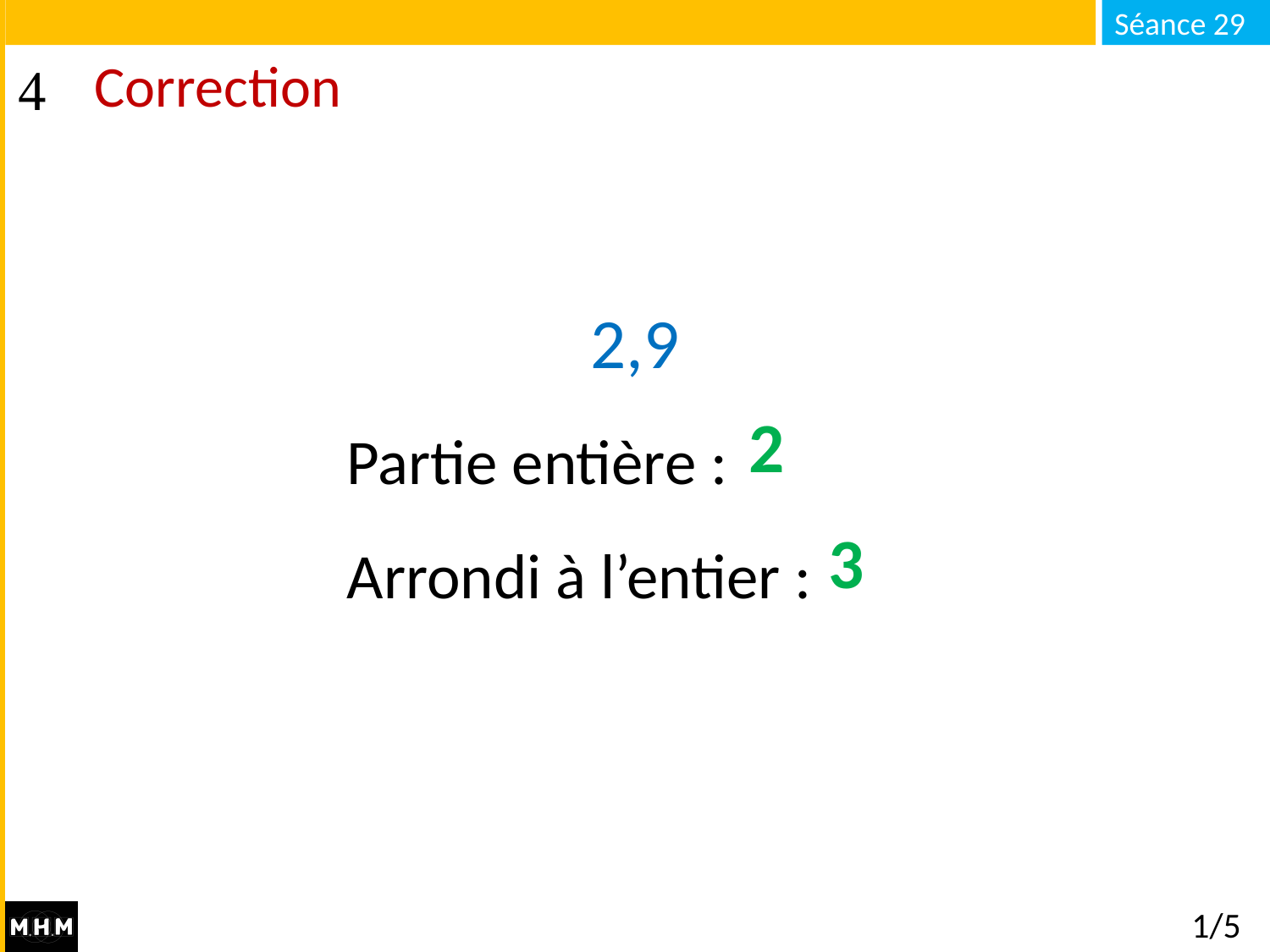

# Correction
2,9
Partie entière : …
Arrondi à l’entier : …
2
3
1/5